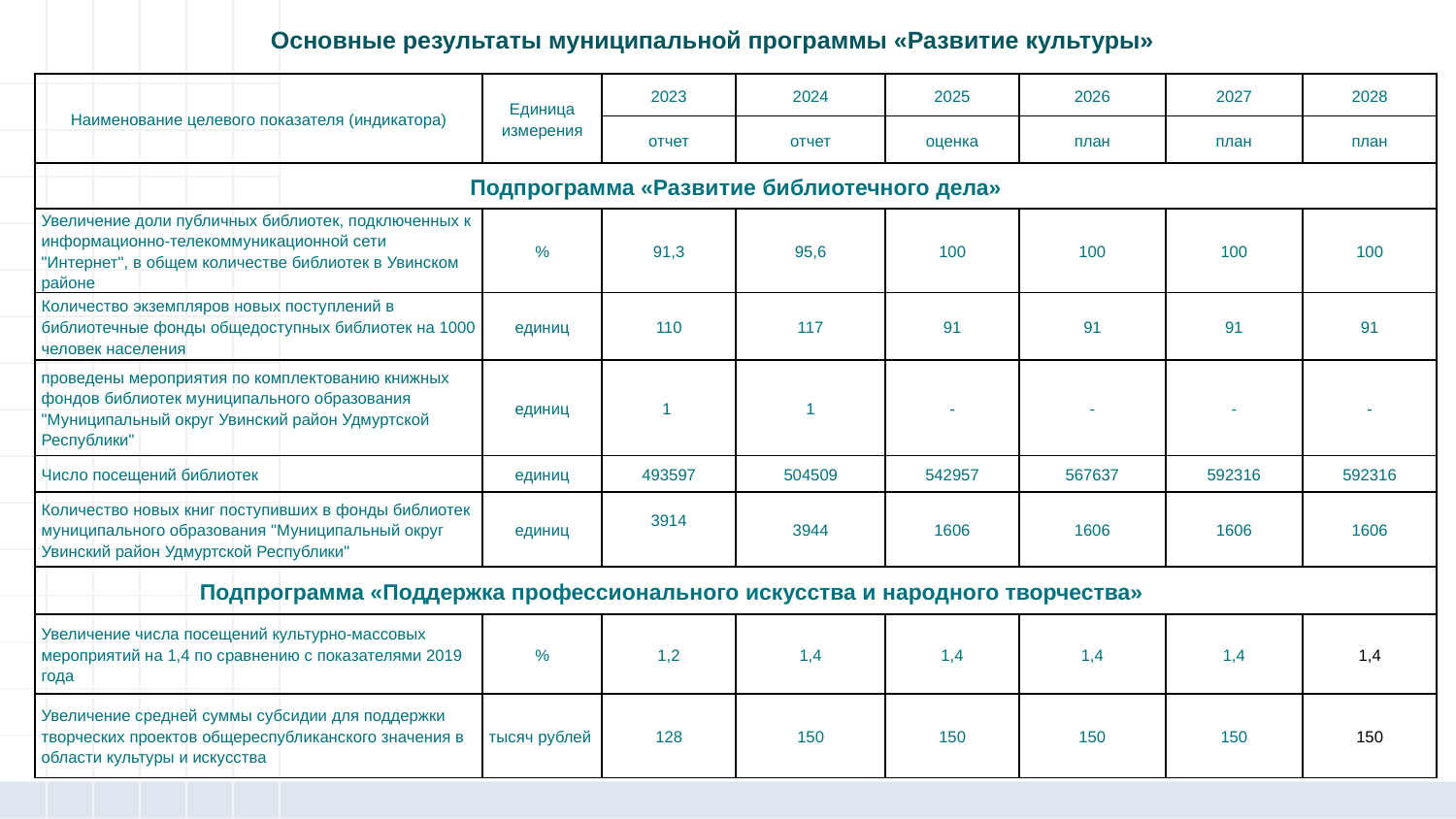

Основные результаты муниципальной программы «Развитие культуры»
| Наименование целевого показателя (индикатора) | Единица измерения | 2023 | 2024 | 2025 | 2026 | 2027 | 2028 |
| --- | --- | --- | --- | --- | --- | --- | --- |
|  |  | отчет | отчет | оценка | план | план | план |
| Подпрограмма «Развитие библиотечного дела» |  |  |  |  |  |  |  |
| Увеличение доли публичных библиотек, подключенных к информационно-телекоммуникационной сети "Интернет", в общем количестве библиотек в Увинском районе | % | 91,3 | 95,6 | 100 | 100 | 100 | 100 |
| Количество экземпляров новых поступлений в библиотечные фонды общедоступных библиотек на 1000 человек населения | единиц | 110 | 117 | 91 | 91 | 91 | 91 |
| проведены мероприятия по комплектованию книжных фондов библиотек муниципального образования "Муниципальный округ Увинский район Удмуртской Республики" | единиц | 1 | 1 | - | - | - | - |
| Число посещений библиотек | единиц | 493597 | 504509 | 542957 | 567637 | 592316 | 592316 |
| Количество новых книг поступивших в фонды библиотек муниципального образования "Муниципальный округ Увинский район Удмуртской Республики" | единиц | 3914 | 3944 | 1606 | 1606 | 1606 | 1606 |
| Подпрограмма «Поддержка профессионального искусства и народного творчества» |  |  |  |  |  |  |  |
| Увеличение числа посещений культурно-массовых мероприятий на 1,4 по сравнению с показателями 2019 года | % | 1,2 | 1,4 | 1,4 | 1,4 | 1,4 | 1,4 |
| Увеличение средней суммы субсидии для поддержки творческих проектов общереспубликанского значения в области культуры и искусства | тысяч рублей | 128 | 150 | 150 | 150 | 150 | 150 |